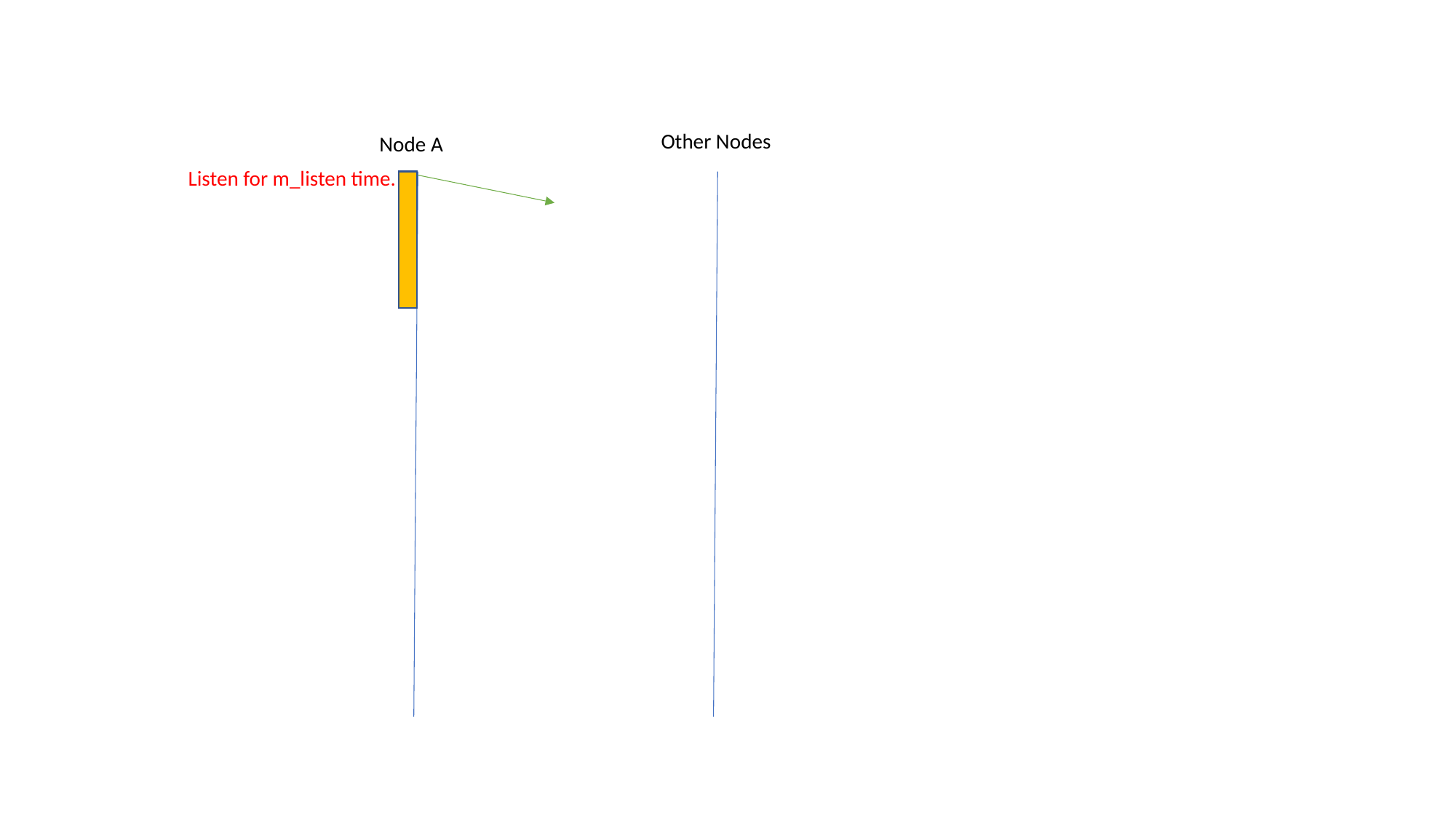

Other Nodes
Node A
Listen for m_listen time.